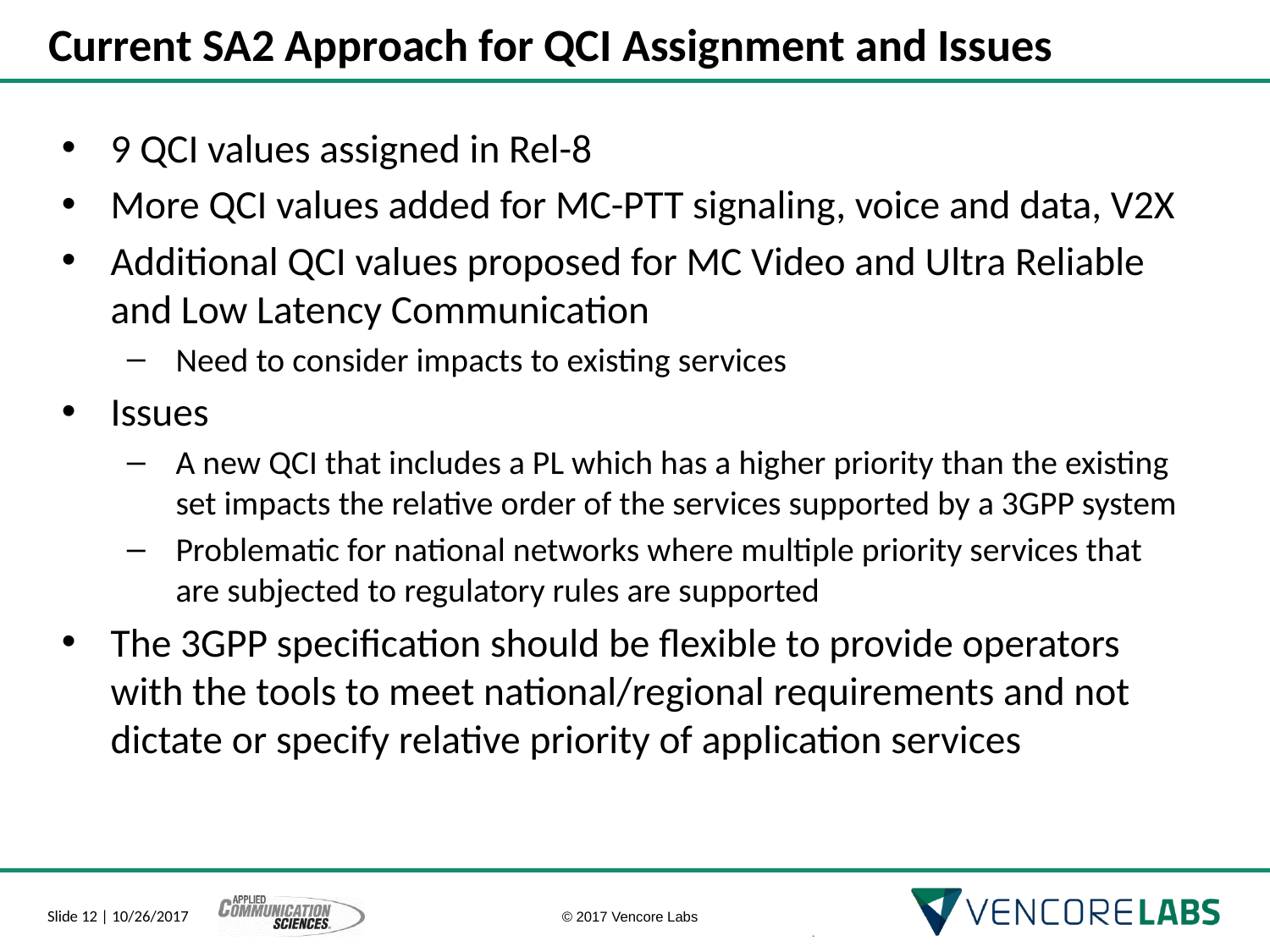

# Current SA2 Approach for QCI Assignment and Issues
9 QCI values assigned in Rel-8
More QCI values added for MC-PTT signaling, voice and data, V2X
Additional QCI values proposed for MC Video and Ultra Reliable and Low Latency Communication
Need to consider impacts to existing services
Issues
A new QCI that includes a PL which has a higher priority than the existing set impacts the relative order of the services supported by a 3GPP system
Problematic for national networks where multiple priority services that are subjected to regulatory rules are supported
The 3GPP specification should be flexible to provide operators with the tools to meet national/regional requirements and not dictate or specify relative priority of application services